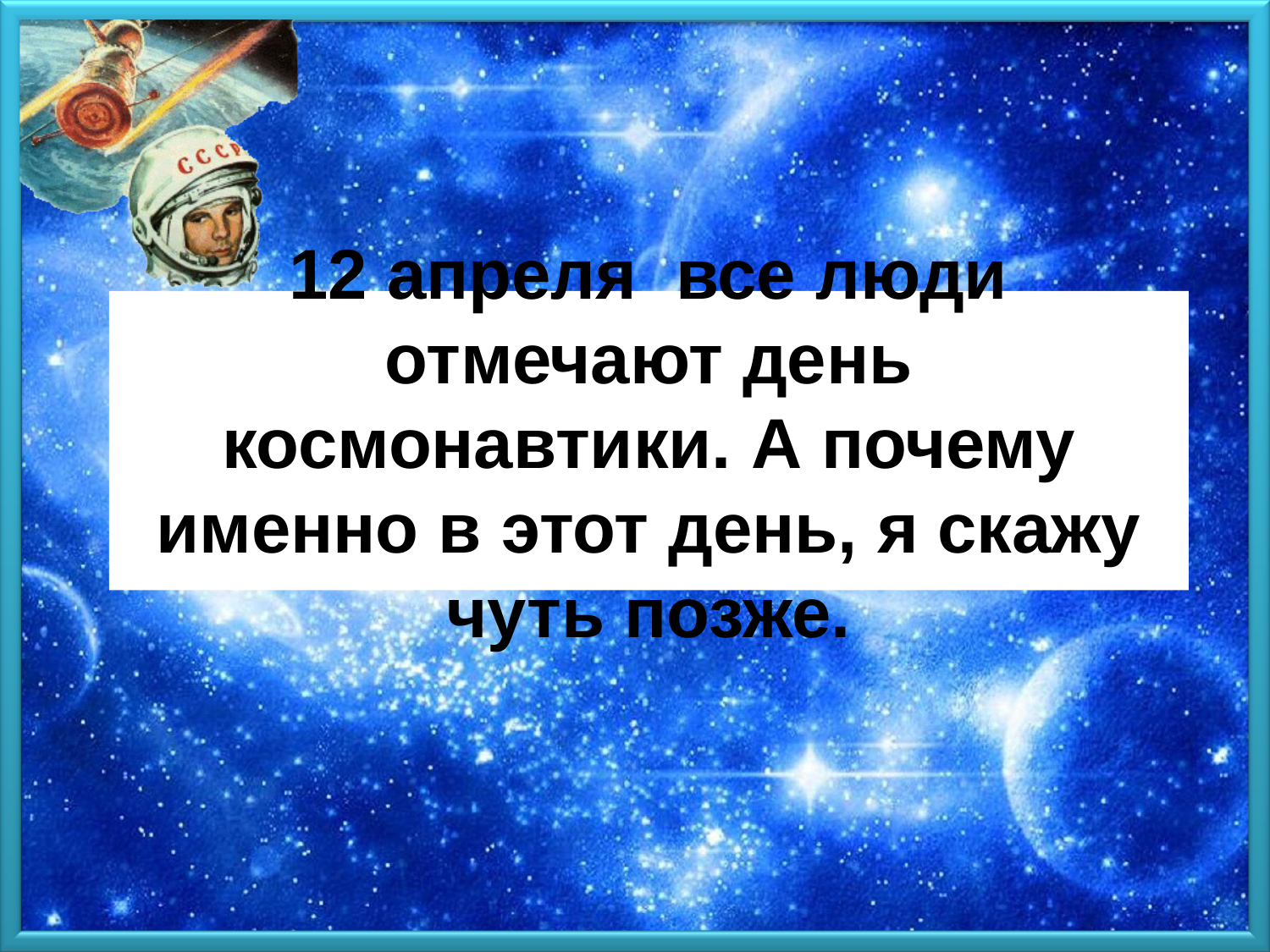

12 апреля  все люди отмечают день космонавтики. А почему именно в этот день, я скажу чуть позже.